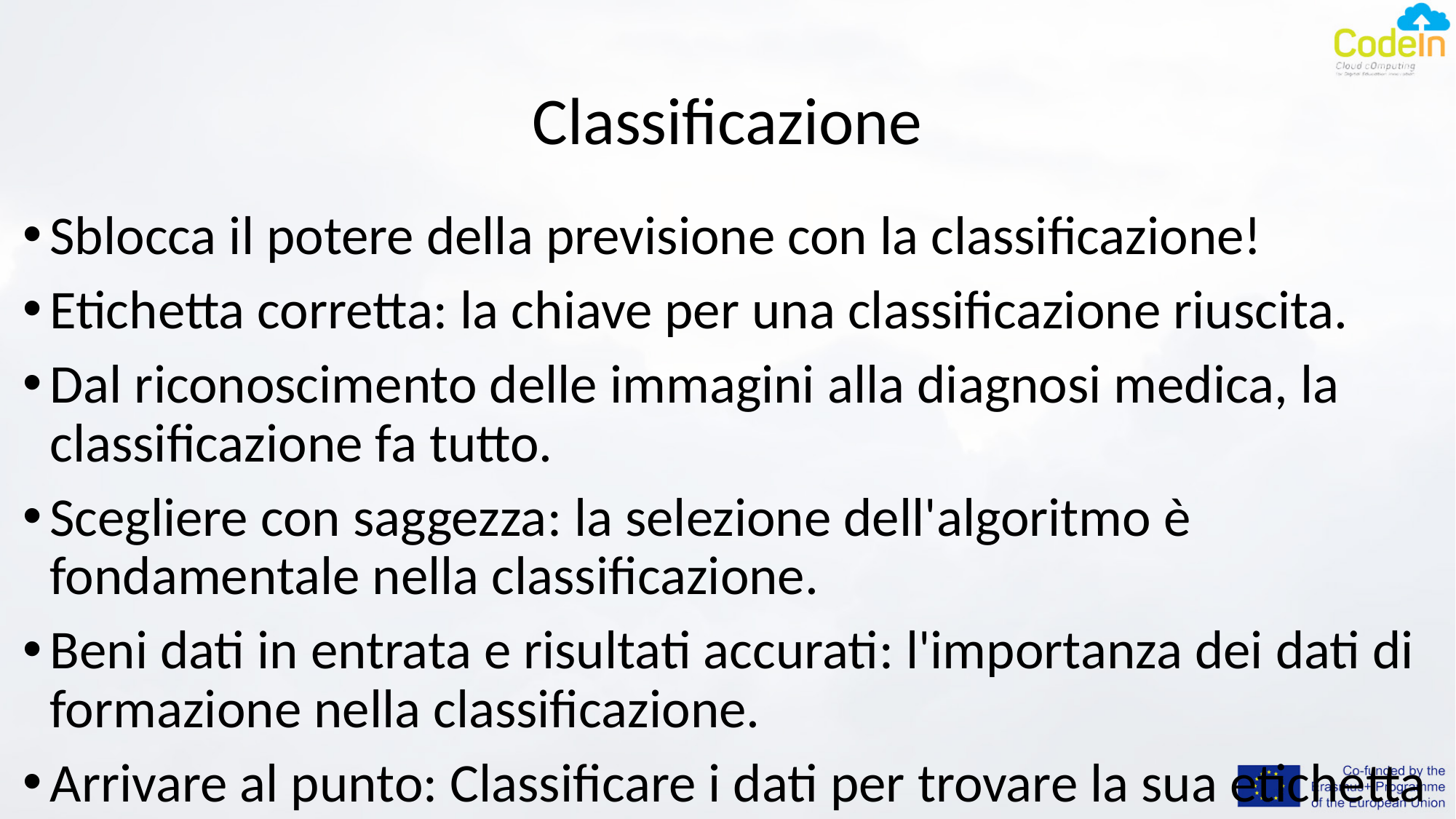

# Classificazione
Sblocca il potere della previsione con la classificazione!
Etichetta corretta: la chiave per una classificazione riuscita.
Dal riconoscimento delle immagini alla diagnosi medica, la classificazione fa tutto.
Scegliere con saggezza: la selezione dell'algoritmo è fondamentale nella classificazione.
Beni dati in entrata e risultati accurati: l'importanza dei dati di formazione nella classificazione.
Arrivare al punto: Classificare i dati per trovare la sua etichetta o categoria.